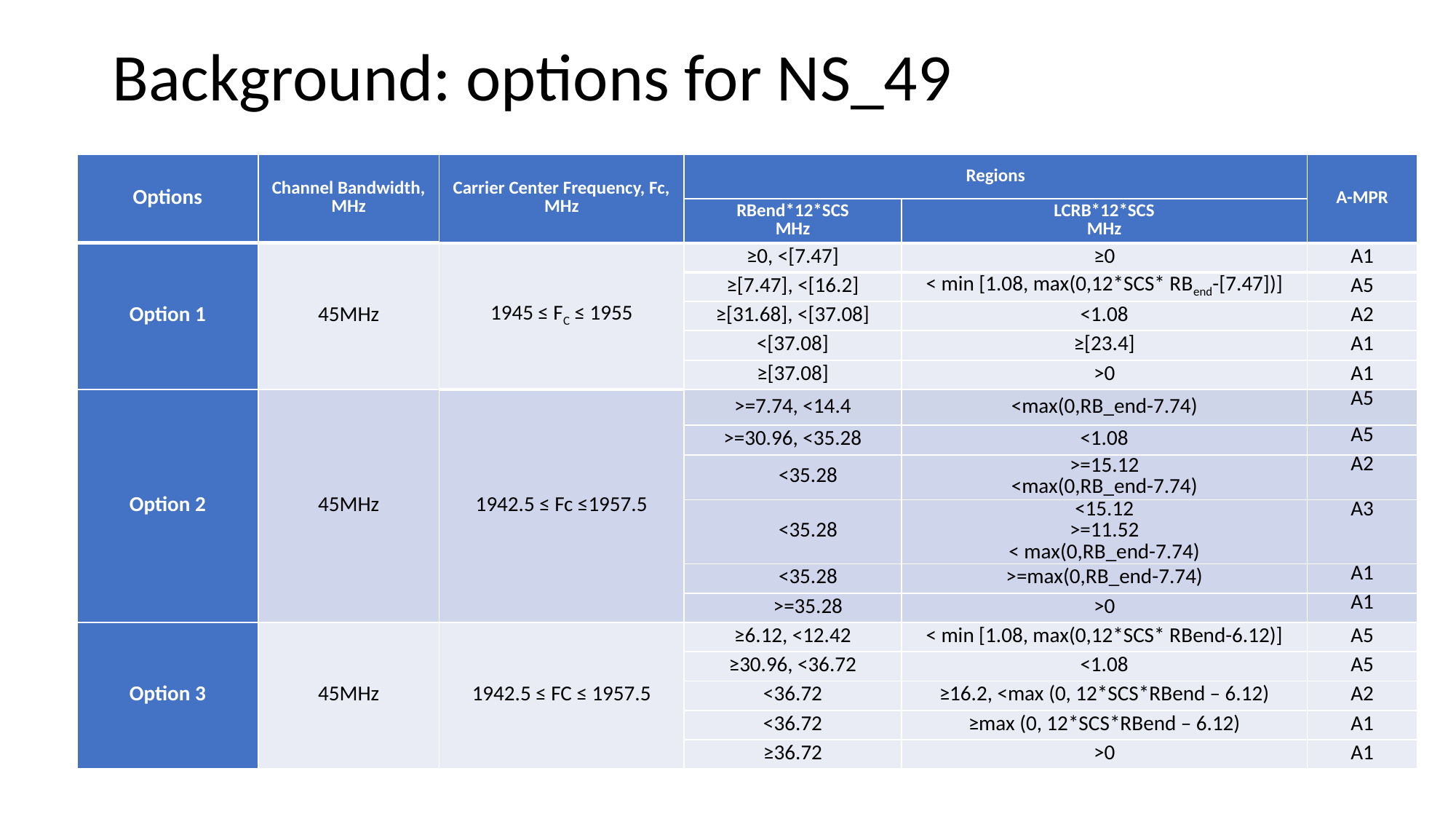

# Background: options for NS_49
| Options | Channel Bandwidth, MHz | Carrier Center Frequency, Fc, MHz | Regions |  | A-MPR |
| --- | --- | --- | --- | --- | --- |
|  |  |  | RBend\*12\*SCS MHz | LCRB\*12\*SCS MHz |  |
| Option 1 | 45MHz | 1945 ≤ FC ≤ 1955 | ≥0, <[7.47] | ≥0 | A1 |
|  |  |  | ≥[7.47], <[16.2] | < min [1.08, max(0,12\*SCS\* RBend-[7.47])] | A5 |
|  |  |  | ≥[31.68], <[37.08] | <1.08 | A2 |
|  |  |  | <[37.08] | ≥[23.4] | A1 |
|  |  |  | ≥[37.08] | >0 | A1 |
| Option 2 | 45MHz | 1942.5 ≤ Fc ≤1957.5 | >=7.74, <14.4 | <max(0,RB\_end-7.74) | A5 |
|  |  |  | >=30.96, <35.28 | <1.08 | A5 |
|  |  |  | <35.28 | >=15.12 <max(0,RB\_end-7.74) | A2 |
|  |  |  | <35.28 | <15.12 >=11.52 < max(0,RB\_end-7.74) | A3 |
|  |  |  | <35.28 | >=max(0,RB\_end-7.74) | A1 |
|  |  |  | >=35.28 | >0 | A1 |
| Option 3 | 45MHz | 1942.5 ≤ FC ≤ 1957.5 | ≥6.12, <12.42 | < min [1.08, max(0,12\*SCS\* RBend-6.12)] | A5 |
|  |  |  | ≥30.96, <36.72 | <1.08 | A5 |
|  |  |  | <36.72 | ≥16.2, <max (0, 12\*SCS\*RBend – 6.12) | A2 |
|  |  |  | <36.72 | ≥max (0, 12\*SCS\*RBend – 6.12) | A1 |
|  |  |  | ≥36.72 | >0 | A1 |